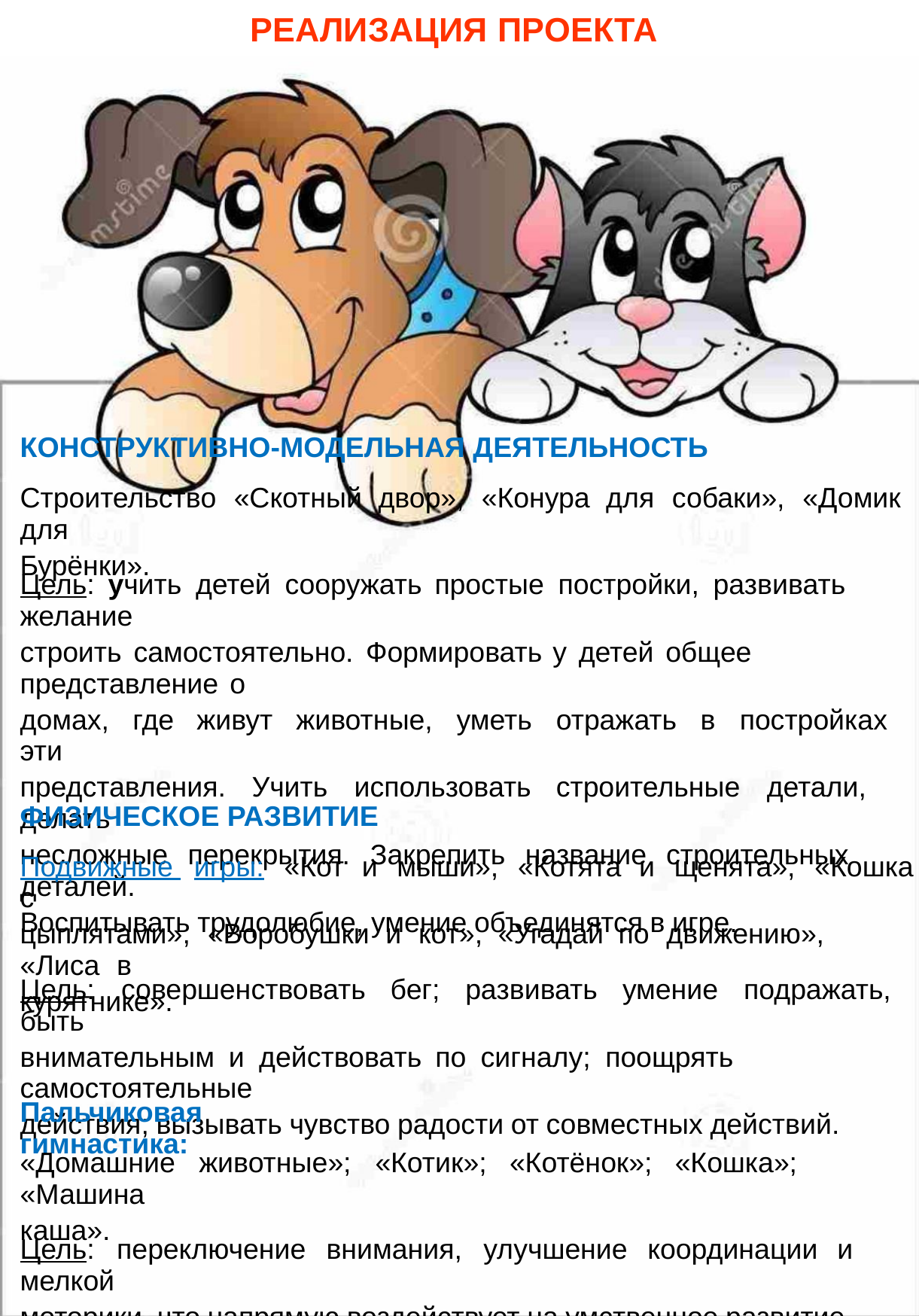

РЕАЛИЗАЦИЯ ПРОЕКТА
КОНСТРУКТИВНО-МОДЕЛЬНАЯ ДЕЯТЕЛЬНОСТЬ
Строительство «Скотный двор», «Конура для собаки», «Домик для
Бурёнки».
Цель: учить детей сооружать простые постройки, развивать желание
строить самостоятельно. Формировать у детей общее представление о
домах, где живут животные, уметь отражать в постройках эти
представления. Учить использовать строительные детали, делать
несложные перекрытия. Закрепить название строительных деталей.
Воспитывать трудолюбие, умение объединятся в игре.
ФИЗИЧЕСКОЕ РАЗВИТИЕ
Подвижные  игры: «Кот и мыши», «Котята и щенята», «Кошка с
цыплятами», «Воробушки и кот», «Угадай по движению», «Лиса в
курятнике».
Цель: совершенствовать бег; развивать умение подражать, быть
внимательным и действовать по сигналу; поощрять самостоятельные
действия; вызывать чувство радости от совместных действий.
Пальчиковая гимнастика:
«Домашние животные»; «Котик»; «Котёнок»; «Кошка»; «Машина
каша».
Цель: переключение внимания, улучшение координации и мелкой
моторики, что напрямую воздействует на умственное развитие ребенка.